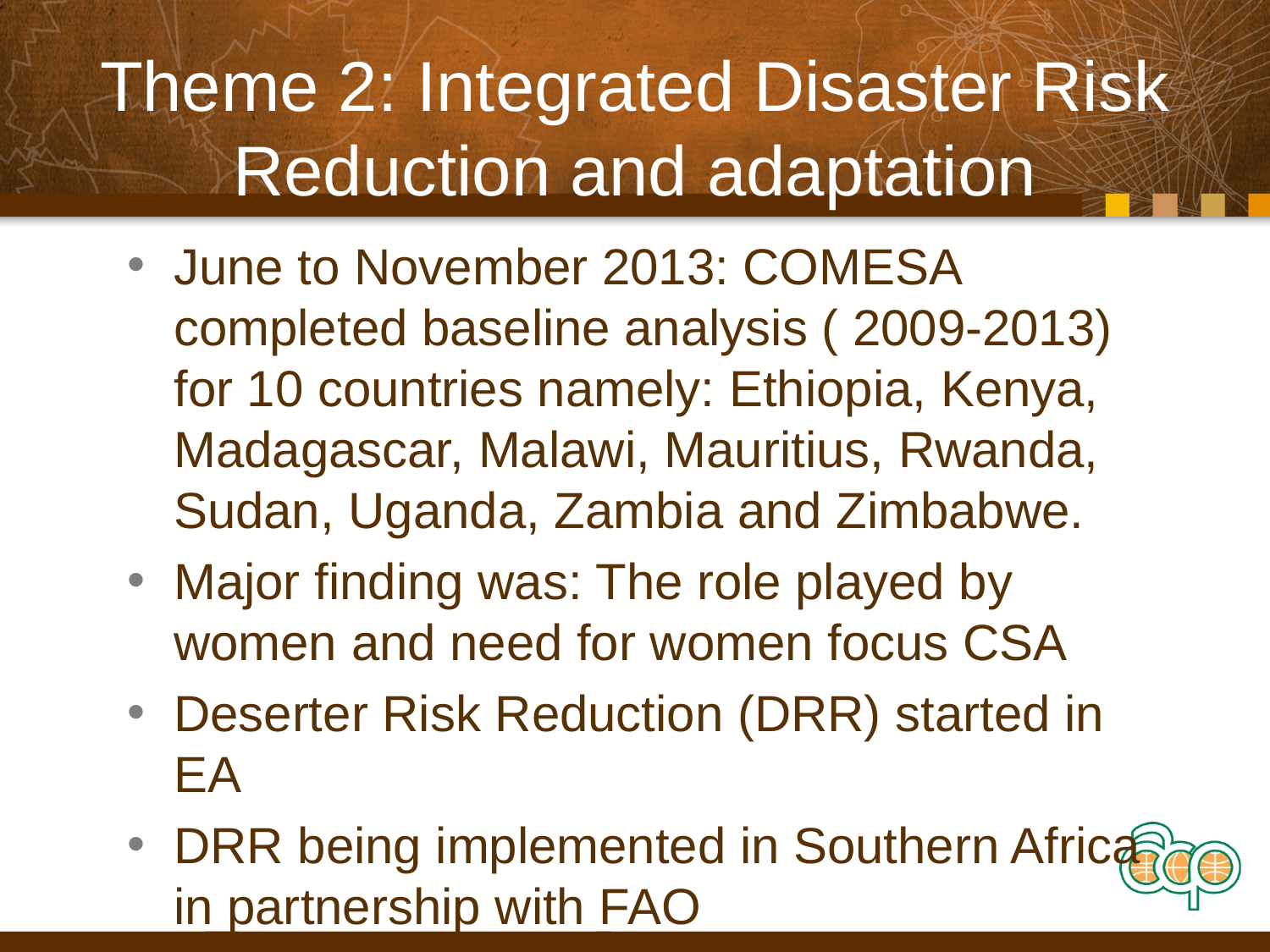

# Theme 2: Integrated Disaster Risk Reduction and adaptation
June to November 2013: COMESA completed baseline analysis ( 2009-2013) for 10 countries namely: Ethiopia, Kenya, Madagascar, Malawi, Mauritius, Rwanda, Sudan, Uganda, Zambia and Zimbabwe.
Major finding was: The role played by women and need for women focus CSA
Deserter Risk Reduction (DRR) started in EA
DRR being implemented in Southern Africa in partnership with FAO